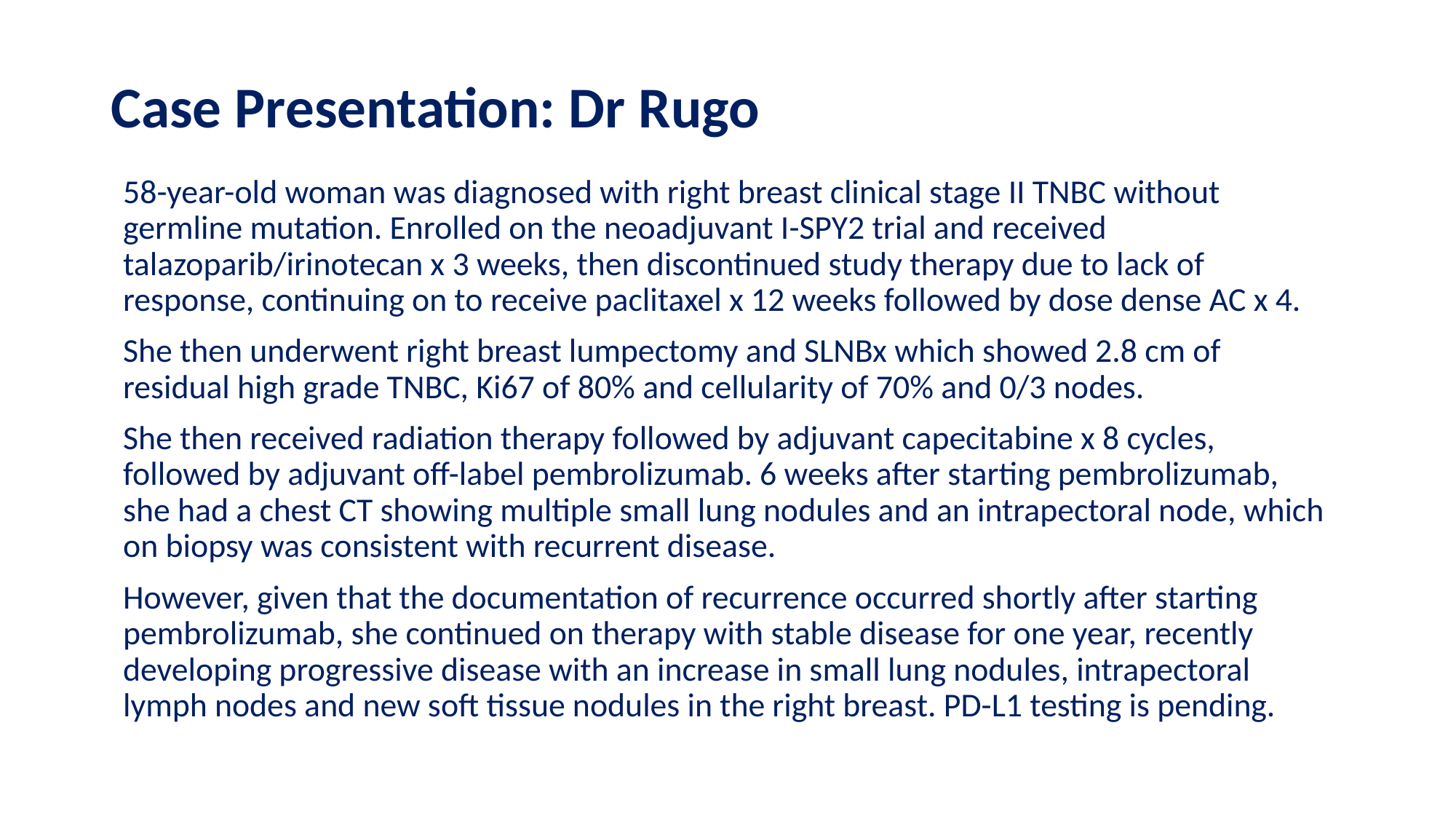

# Case Presentation: Dr Rugo
58-year-old woman was diagnosed with right breast clinical stage II TNBC without germline mutation. Enrolled on the neoadjuvant I-SPY2 trial and received talazoparib/irinotecan x 3 weeks, then discontinued study therapy due to lack of response, continuing on to receive paclitaxel x 12 weeks followed by dose dense AC x 4.
She then underwent right breast lumpectomy and SLNBx which showed 2.8 cm of residual high grade TNBC, Ki67 of 80% and cellularity of 70% and 0/3 nodes.
She then received radiation therapy followed by adjuvant capecitabine x 8 cycles, followed by adjuvant off-label pembrolizumab. 6 weeks after starting pembrolizumab, she had a chest CT showing multiple small lung nodules and an intrapectoral node, which on biopsy was consistent with recurrent disease.
However, given that the documentation of recurrence occurred shortly after starting pembrolizumab, she continued on therapy with stable disease for one year, recently developing progressive disease with an increase in small lung nodules, intrapectoral lymph nodes and new soft tissue nodules in the right breast. PD-L1 testing is pending.